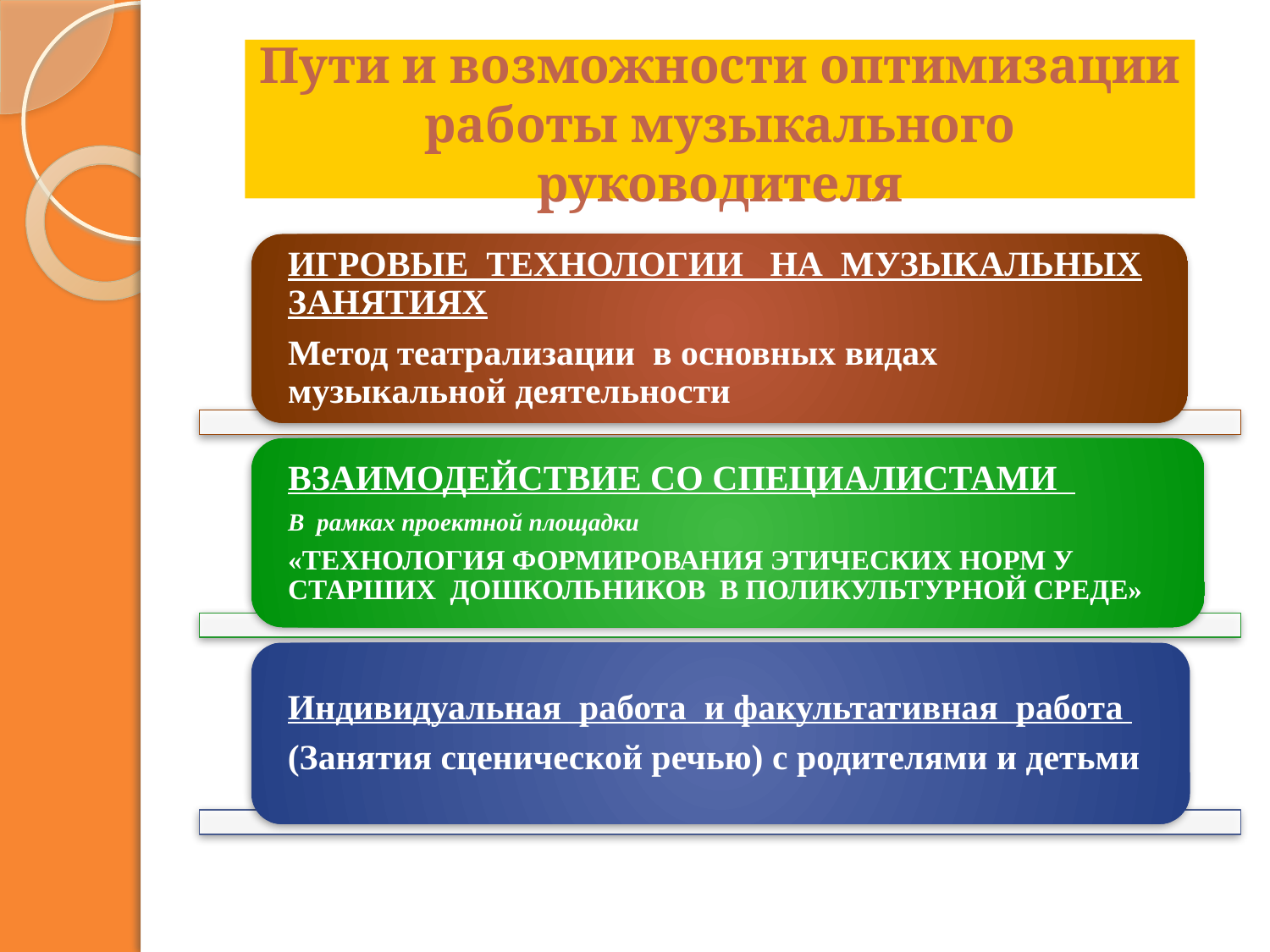

# Пути и возможности оптимизации работы музыкального руководителя
ИГРОВЫЕ  ТЕХНОЛОГИИ   НА  МУЗЫКАЛЬНЫХ ЗАНЯТИЯХ
Метод театрализации  в основных видах музыкальной деятельности
ВЗАИМОДЕЙСТВИЕ СО СПЕЦИАЛИСТАМИ
В  рамках проектной площадки
«ТЕХНОЛОГИЯ ФОРМИРОВАНИЯ ЭТИЧЕСКИХ НОРМ У СТАРШИХ  ДОШКОЛЬНИКОВ  В ПОЛИКУЛЬТУРНОЙ СРЕДЕ»
Индивидуальная  работа  и факультативная  работа
(Занятия сценической речью) с родителями и детьми